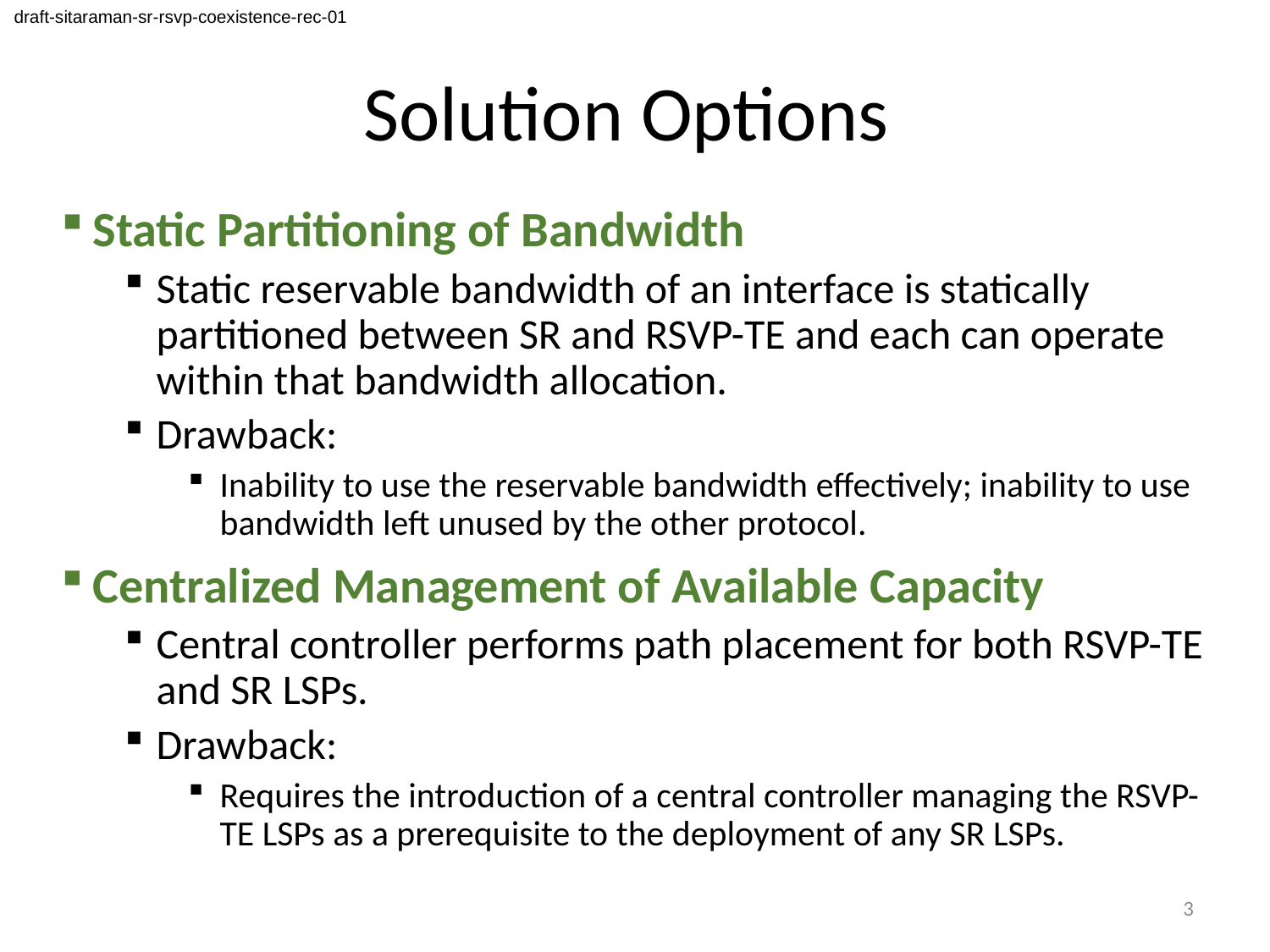

draft-sitaraman-sr-rsvp-coexistence-rec-01
# Solution Options
Static Partitioning of Bandwidth
Static reservable bandwidth of an interface is statically partitioned between SR and RSVP-TE and each can operate within that bandwidth allocation.
Drawback:
Inability to use the reservable bandwidth effectively; inability to use bandwidth left unused by the other protocol.
Centralized Management of Available Capacity
Central controller performs path placement for both RSVP-TE and SR LSPs.
Drawback:
Requires the introduction of a central controller managing the RSVP-TE LSPs as a prerequisite to the deployment of any SR LSPs.

3